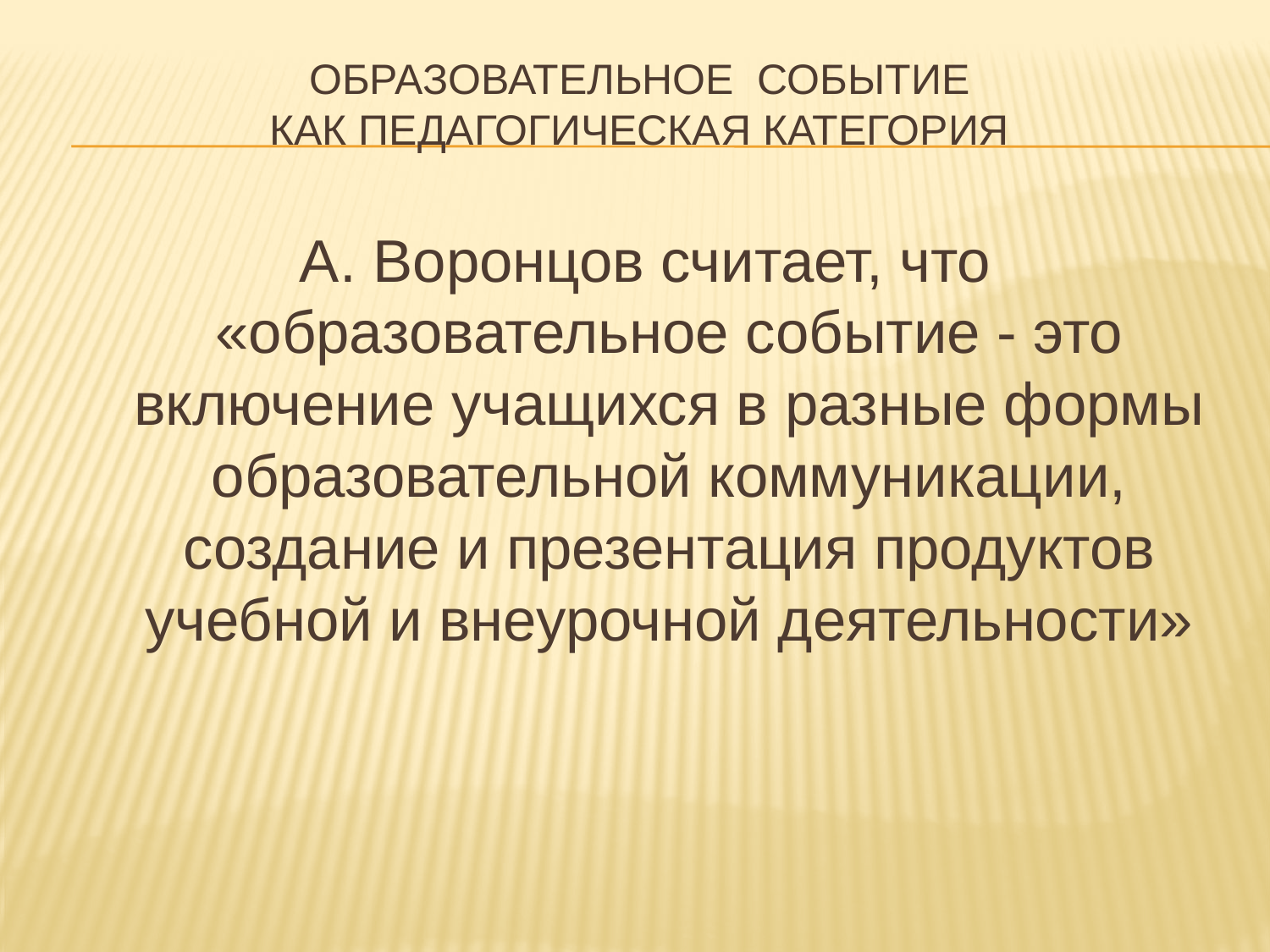

# Образовательное  Событие как педагогическая категория
А. Воронцов считает, что «образовательное событие - это включение учащихся в разные формы образовательной коммуникации, создание и презентация продуктов учебной и внеурочной деятельности»